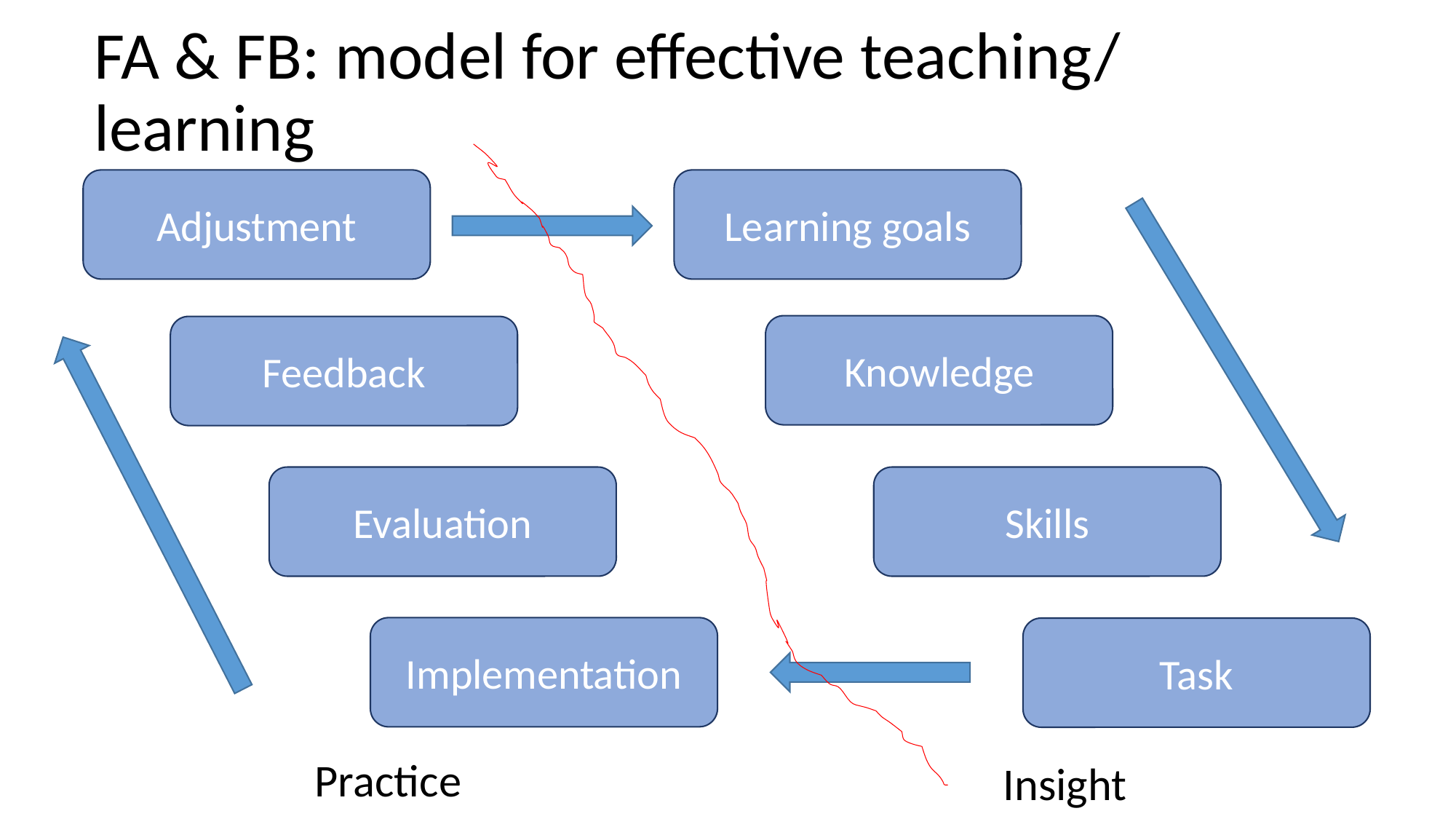

# FA & FB: model for effective teaching/ learning

Adjustment
Learning goals

Knowledge
Feedback

Evaluation
Skills

Implementation
Task

Practice
Insight